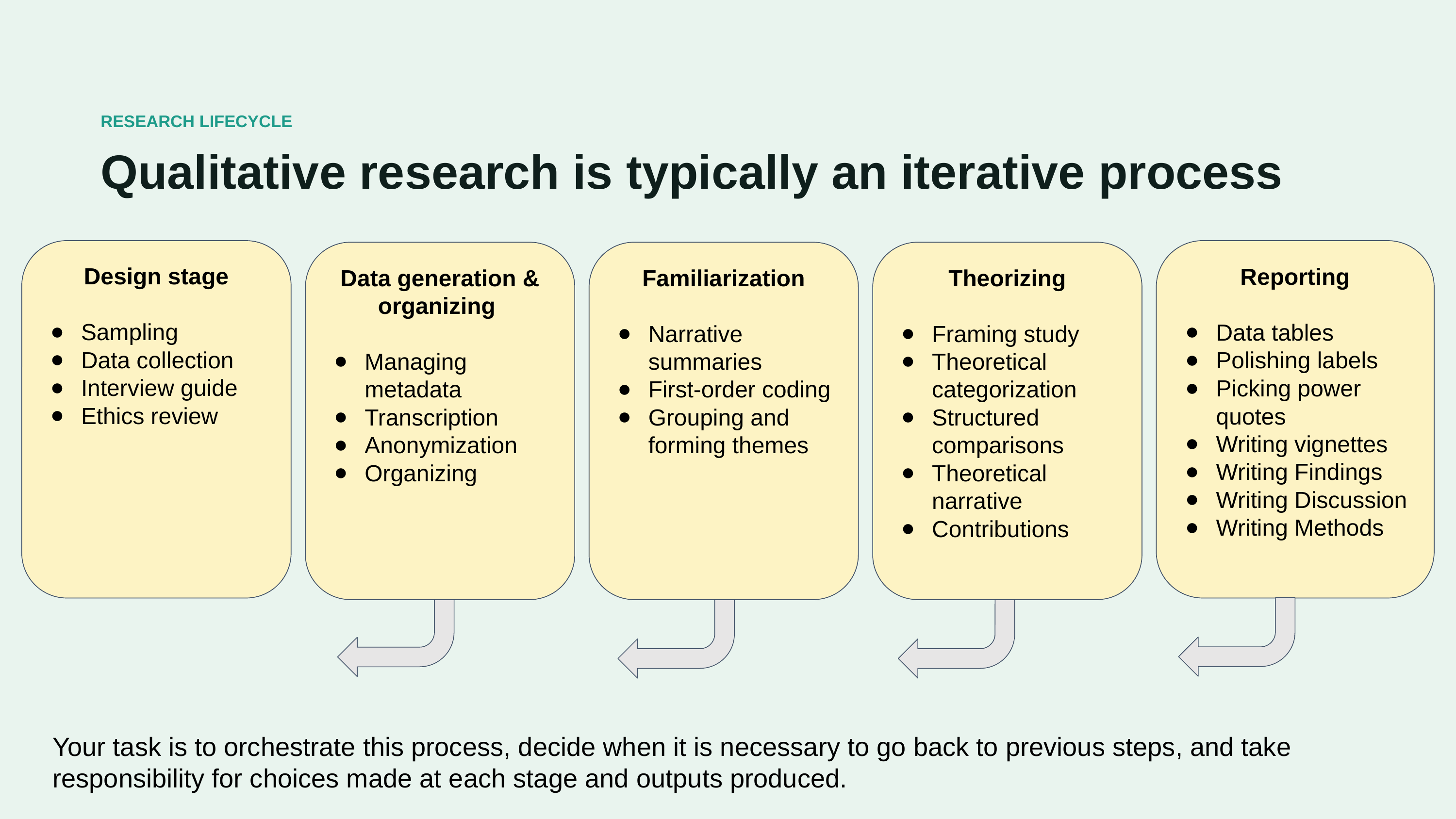

RESEARCH LIFECYCLE
Qualitative research is typically an iterative process
Reporting

Data tables
Polishing labels
Picking power quotes
Writing vignettes
Writing Findings
Writing Discussion
Writing Methods

Design stage

Sampling
Data collection
Interview guide
Ethics review
Familiarization

Narrative summaries
First-order coding
Grouping and forming themes

Data generation & organizing

Managing metadata
Transcription
Anonymization
Organizing

Theorizing

Framing study
Theoretical categorization
Structured comparisons
Theoretical narrative
Contributions

Your task is to orchestrate this process, decide when it is necessary to go back to previous steps, and take responsibility for choices made at each stage and outputs produced.